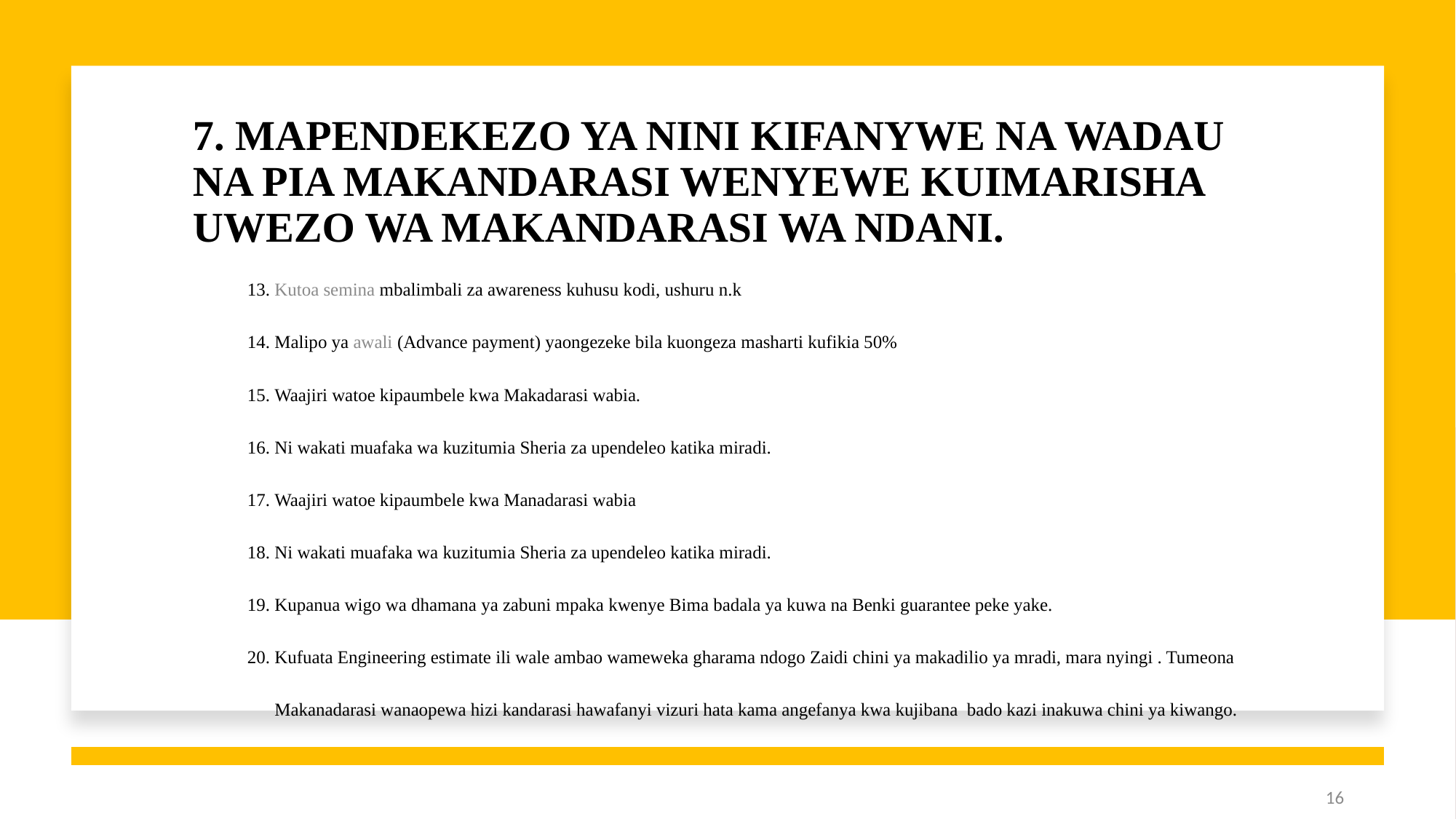

# 7. MAPENDEKEZO YA NINI KIFANYWE NA WADAU NA PIA MAKANDARASI WENYEWE KUIMARISHA UWEZO WA MAKANDARASI WA NDANI.
Kutoa semina mbalimbali za awareness kuhusu kodi, ushuru n.k
Malipo ya awali (Advance payment) yaongezeke bila kuongeza masharti kufikia 50%
Waajiri watoe kipaumbele kwa Makadarasi wabia.
Ni wakati muafaka wa kuzitumia Sheria za upendeleo katika miradi.
Waajiri watoe kipaumbele kwa Manadarasi wabia
Ni wakati muafaka wa kuzitumia Sheria za upendeleo katika miradi.
Kupanua wigo wa dhamana ya zabuni mpaka kwenye Bima badala ya kuwa na Benki guarantee peke yake.
Kufuata Engineering estimate ili wale ambao wameweka gharama ndogo Zaidi chini ya makadilio ya mradi, mara nyingi . Tumeona Makanadarasi wanaopewa hizi kandarasi hawafanyi vizuri hata kama angefanya kwa kujibana  bado kazi inakuwa chini ya kiwango.

16